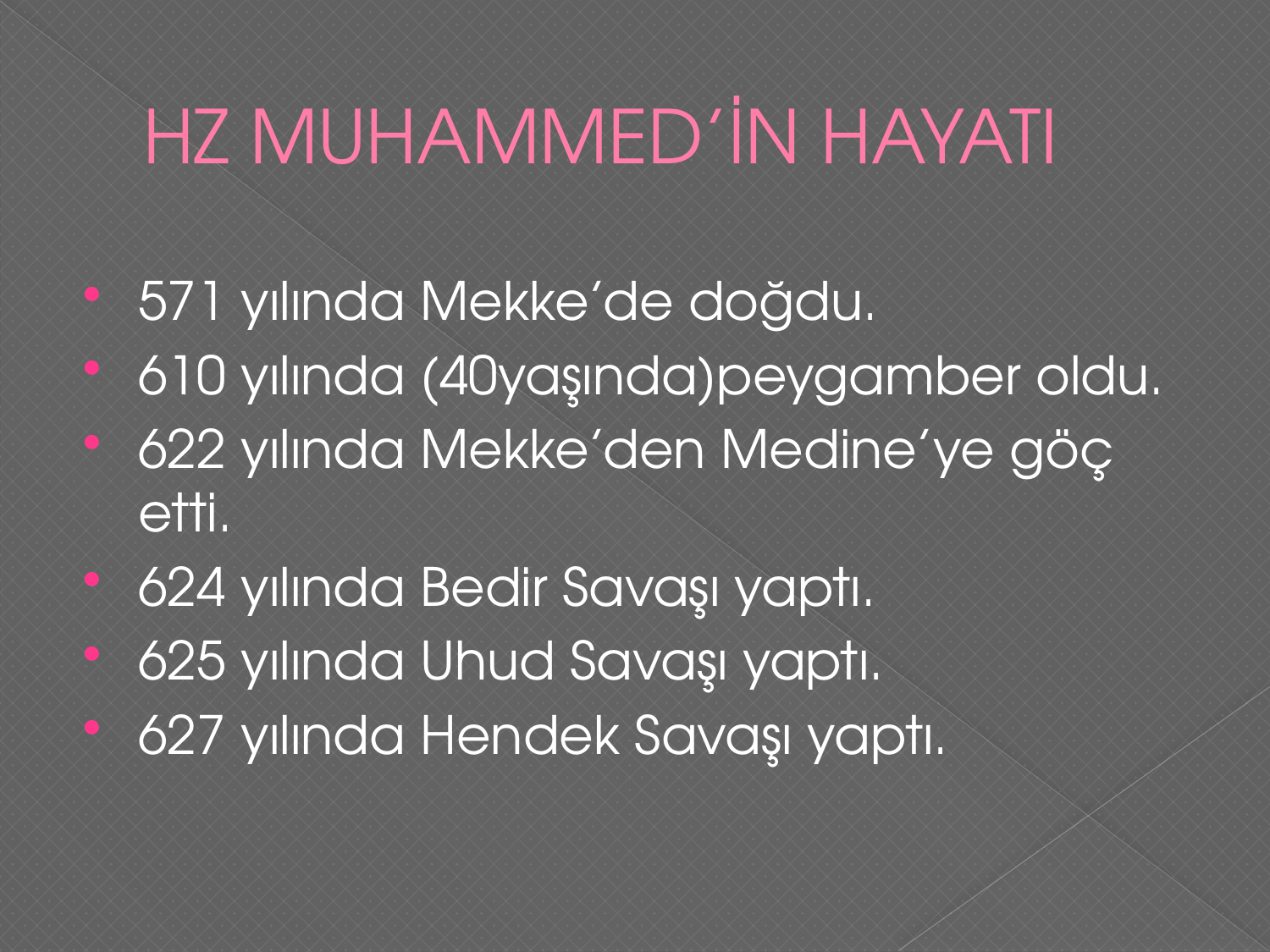

# HZ MUHAMMED’İN HAYATI
571 yılında Mekke’de doğdu.
610 yılında (40yaşında)peygamber oldu.
622 yılında Mekke’den Medine’ye göç etti.
624 yılında Bedir Savaşı yaptı.
625 yılında Uhud Savaşı yaptı.
627 yılında Hendek Savaşı yaptı.